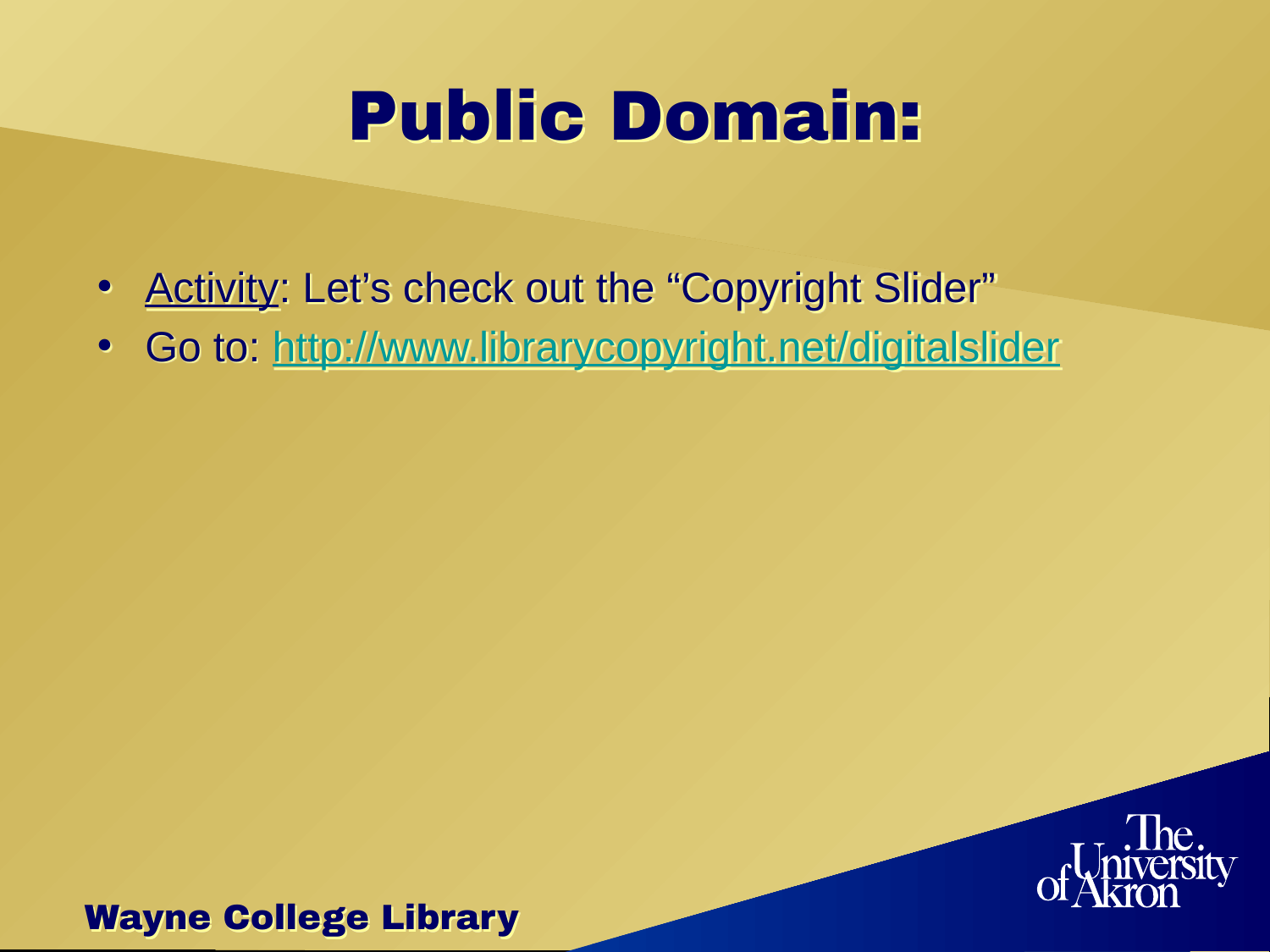

# Public Domain:
Activity: Let’s check out the “Copyright Slider”
Go to: http://www.librarycopyright.net/digitalslider

Wayne College Library